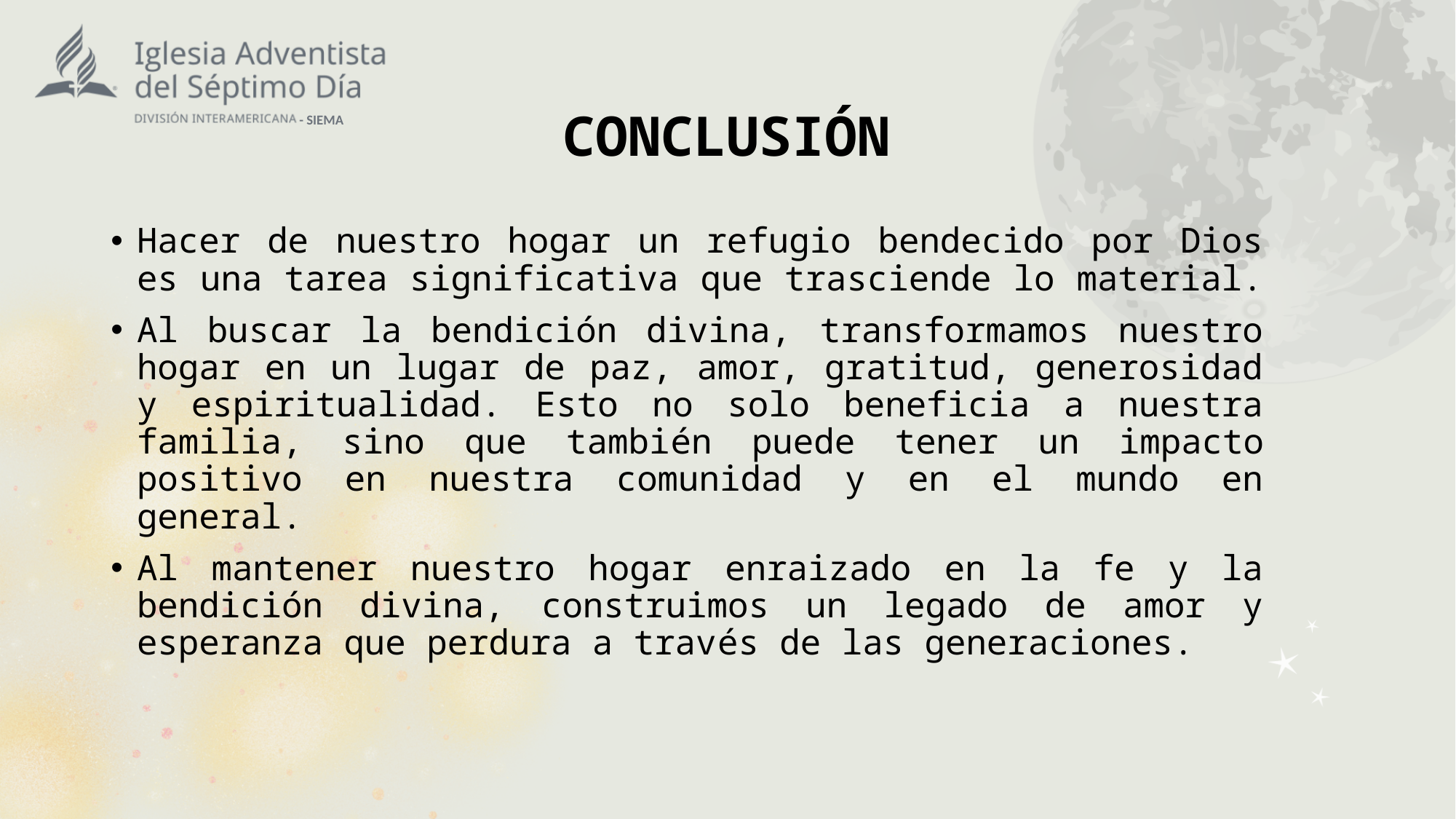

# CONCLUSIÓN
 - SIEMA
Hacer de nuestro hogar un refugio bendecido por Dios es una tarea significativa que trasciende lo material.
Al buscar la bendición divina, transformamos nuestro hogar en un lugar de paz, amor, gratitud, generosidad y espiritualidad. Esto no solo beneficia a nuestra familia, sino que también puede tener un impacto positivo en nuestra comunidad y en el mundo en general.
Al mantener nuestro hogar enraizado en la fe y la bendición divina, construimos un legado de amor y esperanza que perdura a través de las generaciones.